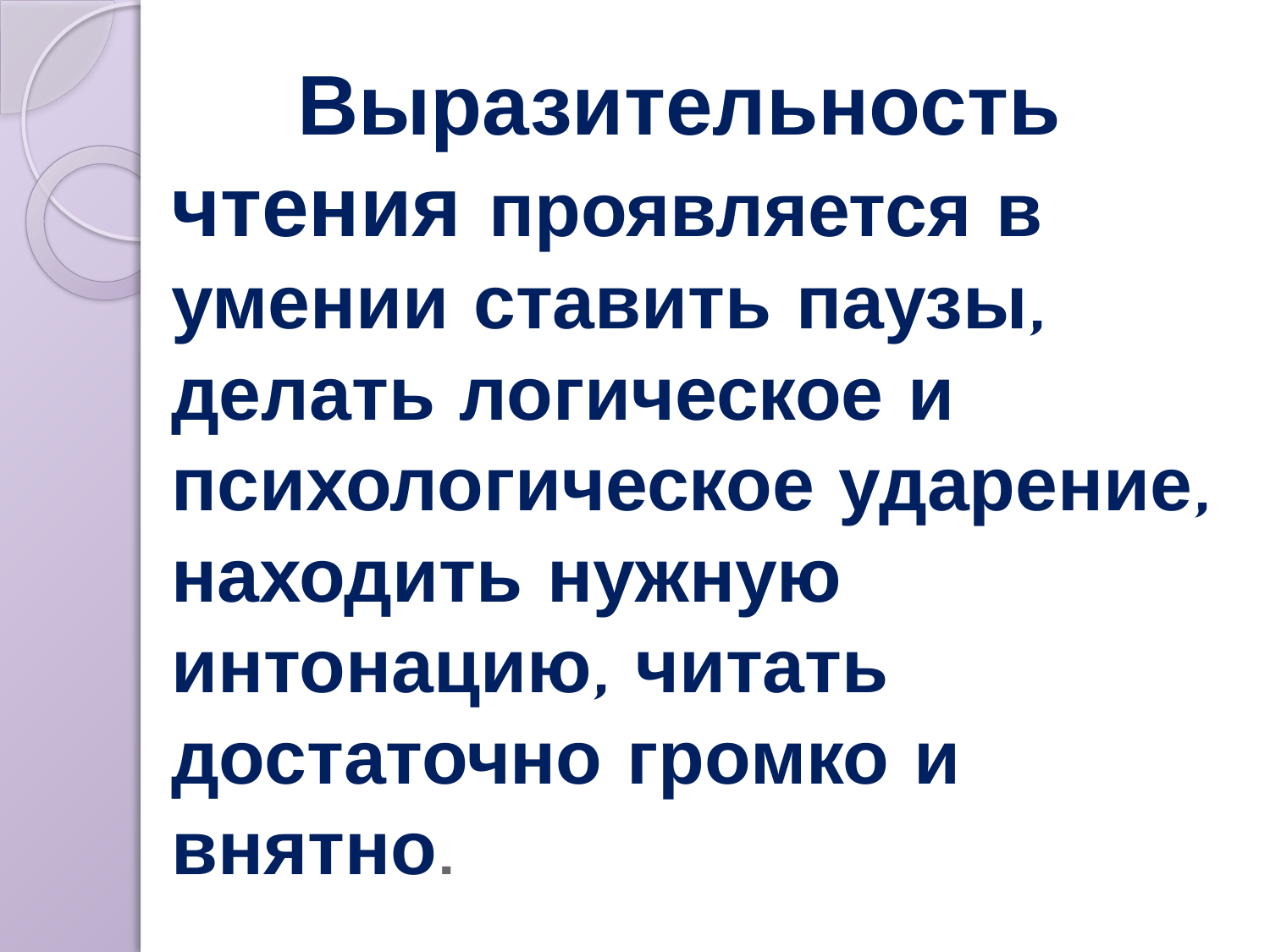

# Выразительность чтения проявляется в умении ставить паузы, делать логическое и психологическое ударение, находить нужную интонацию, читать достаточно громко и внятно.